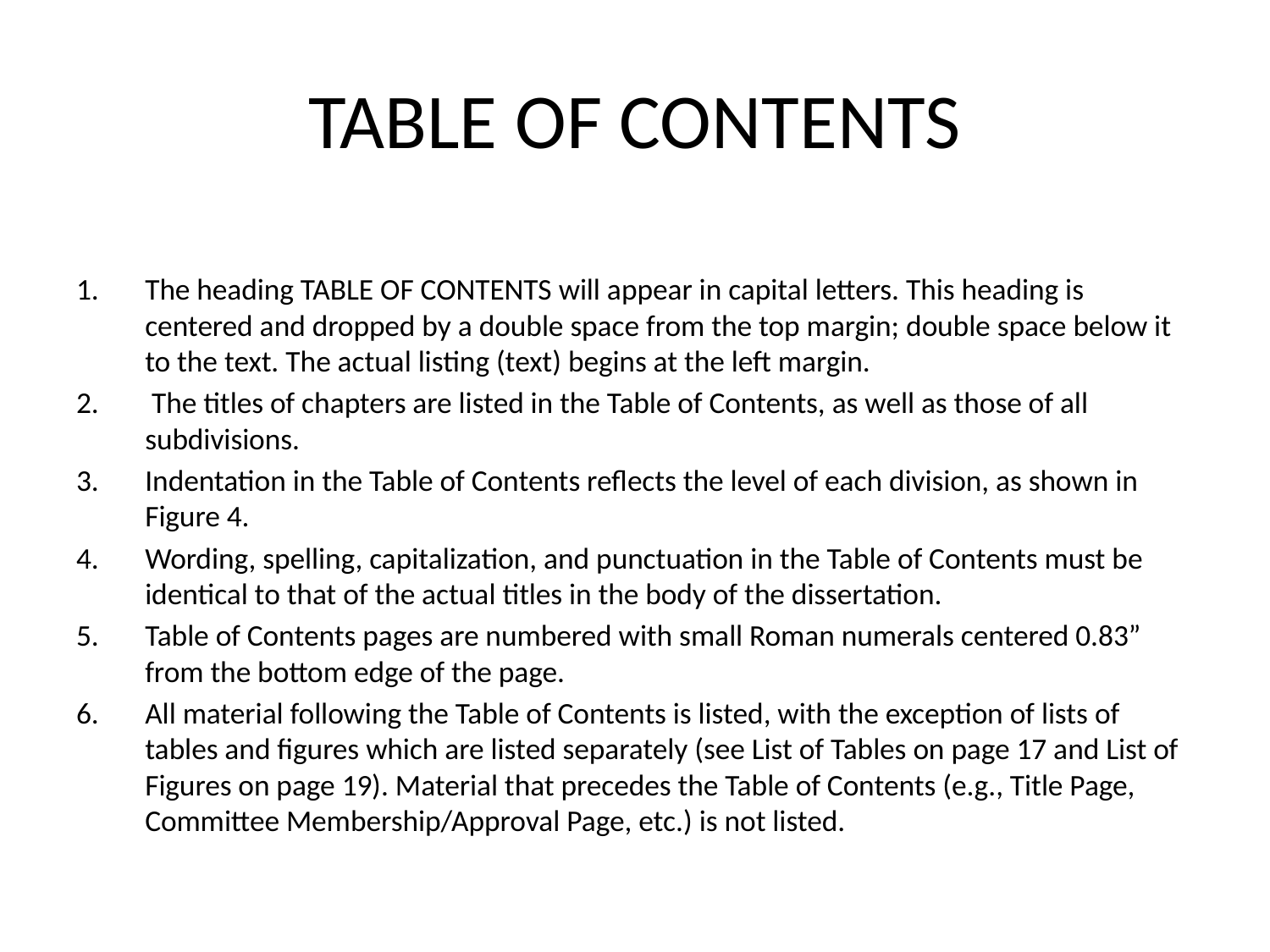

# TABLE OF CONTENTS

The heading TABLE OF CONTENTS will appear in capital letters. This heading is centered and dropped by a double space from the top margin; double space below it to the text. The actual listing (text) begins at the left margin.
 The titles of chapters are listed in the Table of Contents, as well as those of all subdivisions.
Indentation in the Table of Contents reflects the level of each division, as shown in Figure 4.
Wording, spelling, capitalization, and punctuation in the Table of Contents must be identical to that of the actual titles in the body of the dissertation.
Table of Contents pages are numbered with small Roman numerals centered 0.83” from the bottom edge of the page.
All material following the Table of Contents is listed, with the exception of lists of tables and figures which are listed separately (see List of Tables on page 17 and List of Figures on page 19). Material that precedes the Table of Contents (e.g., Title Page, Committee Membership/Approval Page, etc.) is not listed.